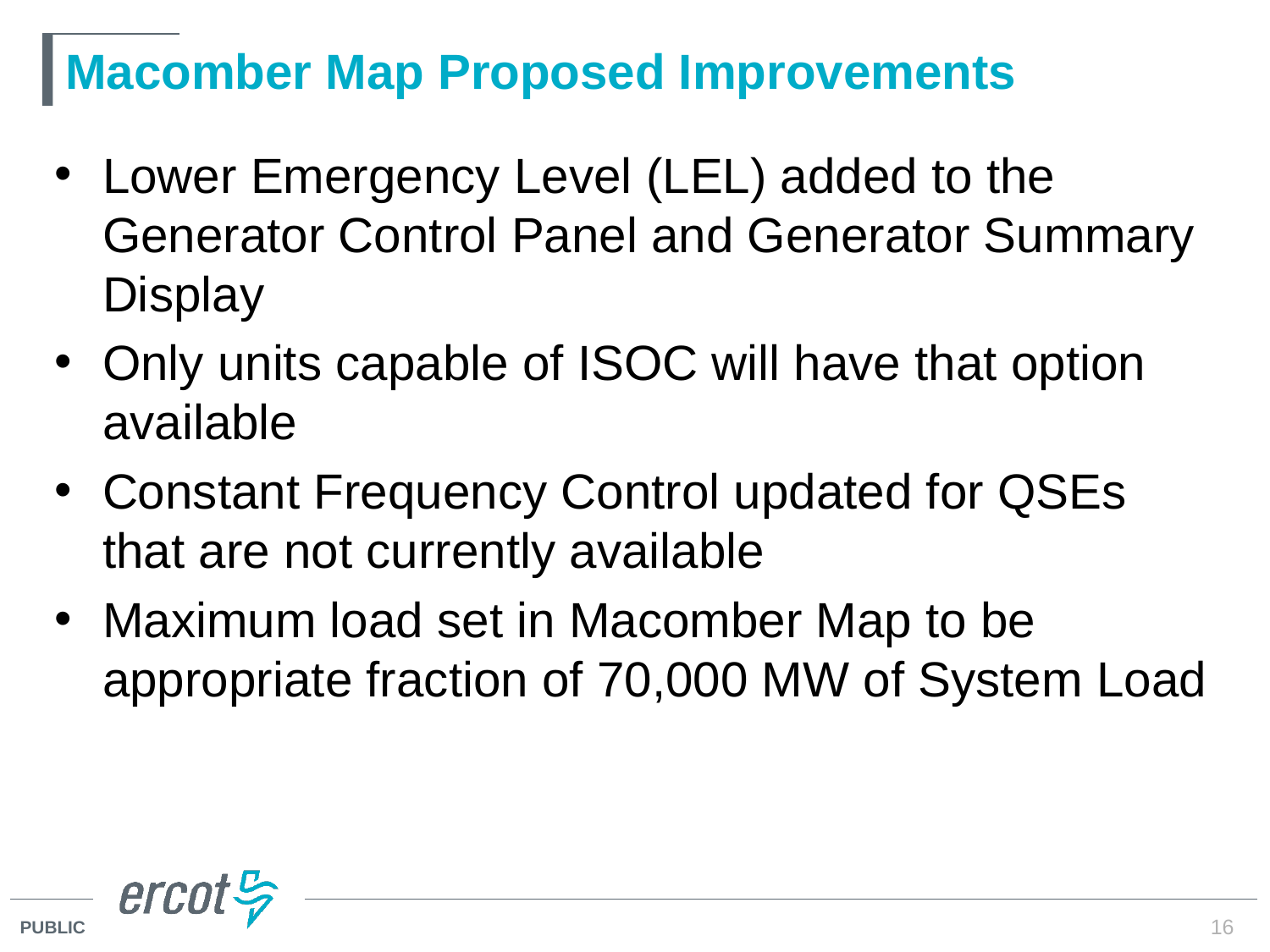

# Macomber Map Proposed Improvements
Lower Emergency Level (LEL) added to the Generator Control Panel and Generator Summary Display
Only units capable of ISOC will have that option available
Constant Frequency Control updated for QSEs that are not currently available
Maximum load set in Macomber Map to be appropriate fraction of 70,000 MW of System Load
16